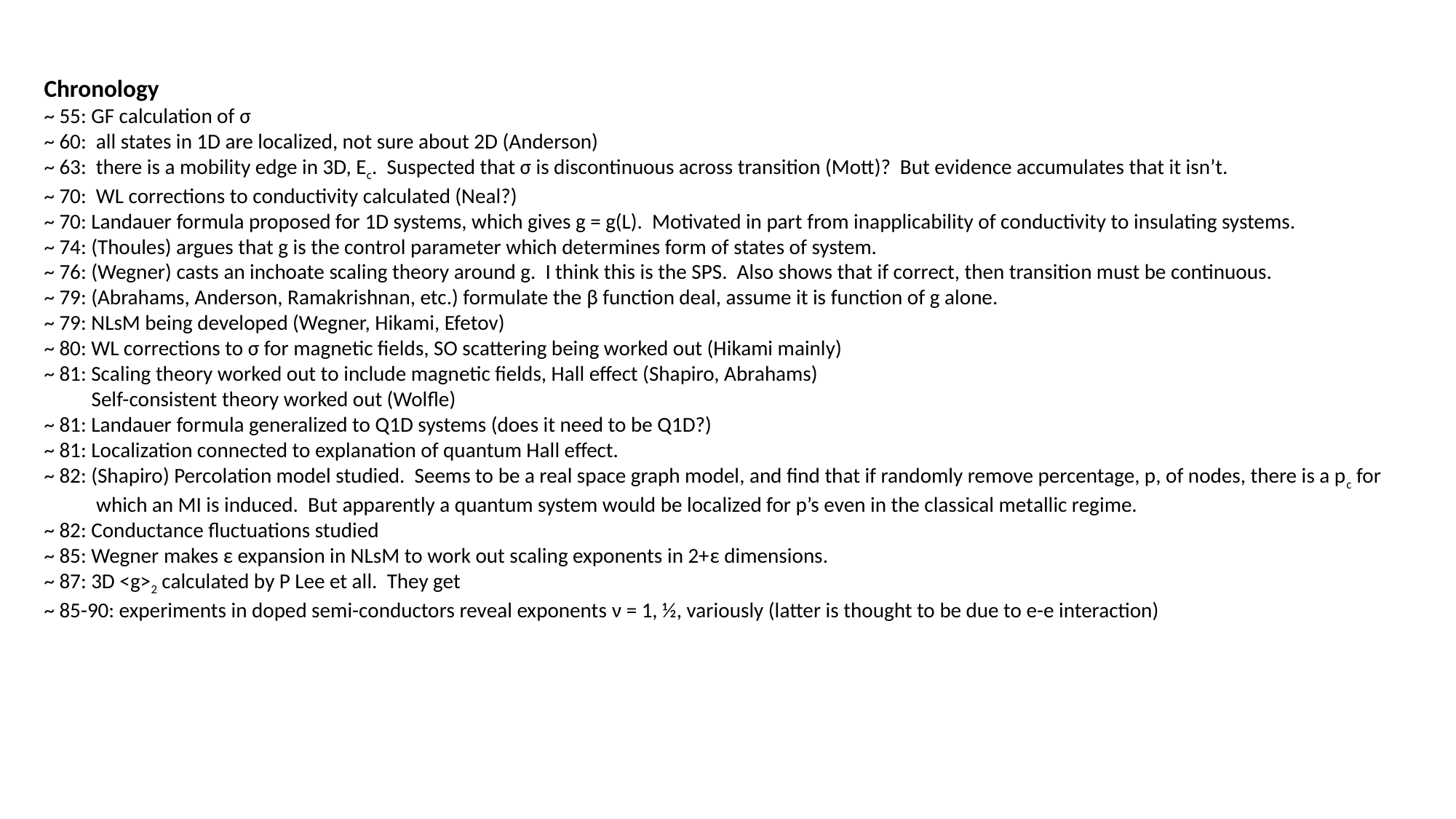

Chronology
~ 55: GF calculation of σ
~ 60:  all states in 1D are localized, not sure about 2D (Anderson)
~ 63:  there is a mobility edge in 3D, Ec.  Suspected that σ is discontinuous across transition (Mott)?  But evidence accumulates that it isn’t.
~ 70:  WL corrections to conductivity calculated (Neal?)
~ 70: Landauer formula proposed for 1D systems, which gives g = g(L).  Motivated in part from inapplicability of conductivity to insulating systems.
~ 74: (Thoules) argues that g is the control parameter which determines form of states of system.
~ 76: (Wegner) casts an inchoate scaling theory around g.  I think this is the SPS.  Also shows that if correct, then transition must be continuous.
~ 79: (Abrahams, Anderson, Ramakrishnan, etc.) formulate the β function deal, assume it is function of g alone.
~ 79: NLsM being developed (Wegner, Hikami, Efetov)
~ 80: WL corrections to σ for magnetic fields, SO scattering being worked out (Hikami mainly)
~ 81: Scaling theory worked out to include magnetic fields, Hall effect (Shapiro, Abrahams)
          Self-consistent theory worked out (Wolfle)
~ 81: Landauer formula generalized to Q1D systems (does it need to be Q1D?)
~ 81: Localization connected to explanation of quantum Hall effect.
~ 82: (Shapiro) Percolation model studied.  Seems to be a real space graph model, and find that if randomly remove percentage, p, of nodes, there is a pc for
           which an MI is induced.  But apparently a quantum system would be localized for p’s even in the classical metallic regime.
~ 82: Conductance fluctuations studied
~ 85: Wegner makes ε expansion in NLsM to work out scaling exponents in 2+ε dimensions.
~ 87: 3D <g>2 calculated by P Lee et all.  They get
~ 85-90: experiments in doped semi-conductors reveal exponents ν = 1, ½, variously (latter is thought to be due to e-e interaction)